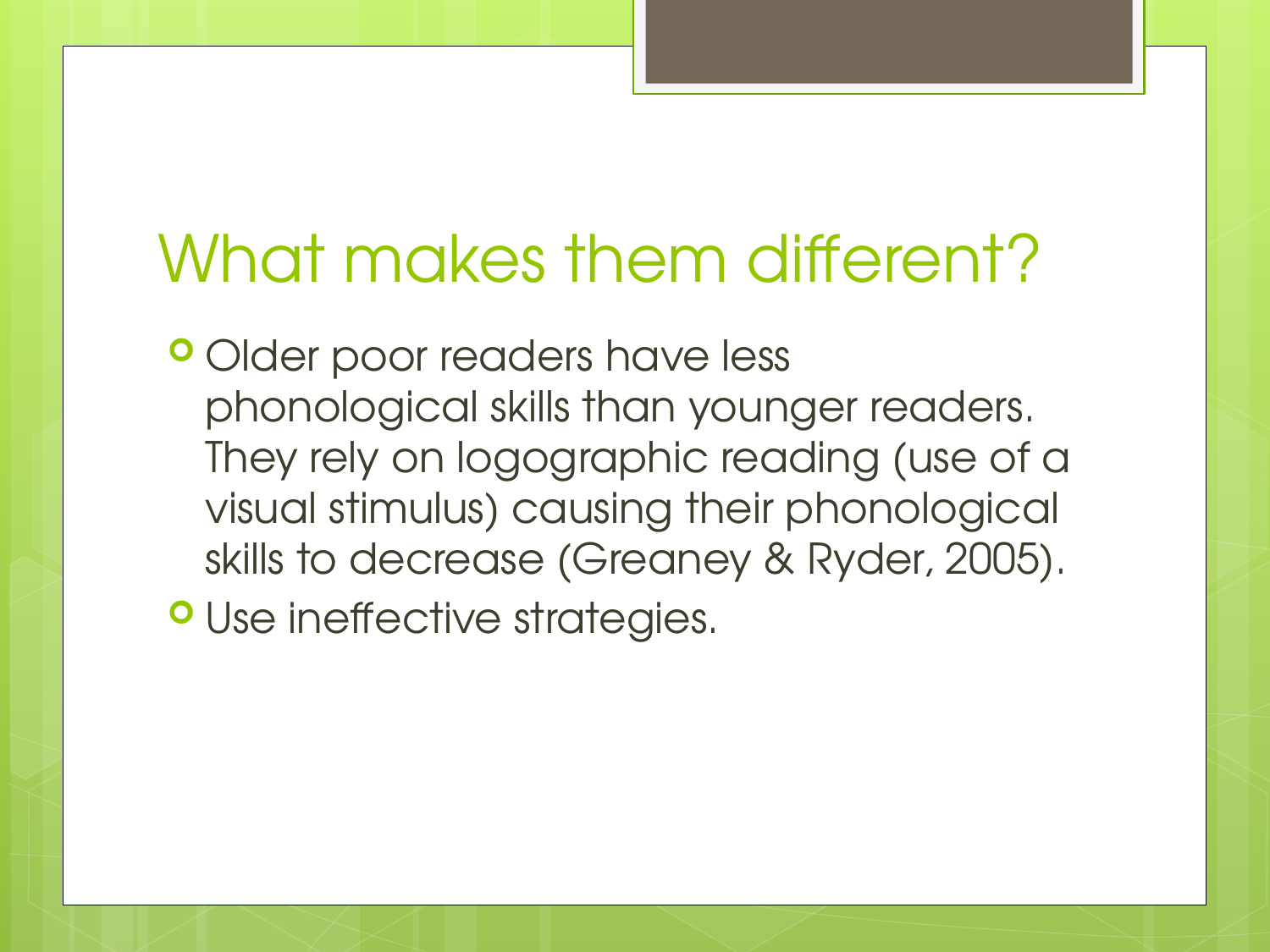

# What makes them different?
Older poor readers have less phonological skills than younger readers. They rely on logographic reading (use of a visual stimulus) causing their phonological skills to decrease (Greaney & Ryder, 2005).
Use ineffective strategies.